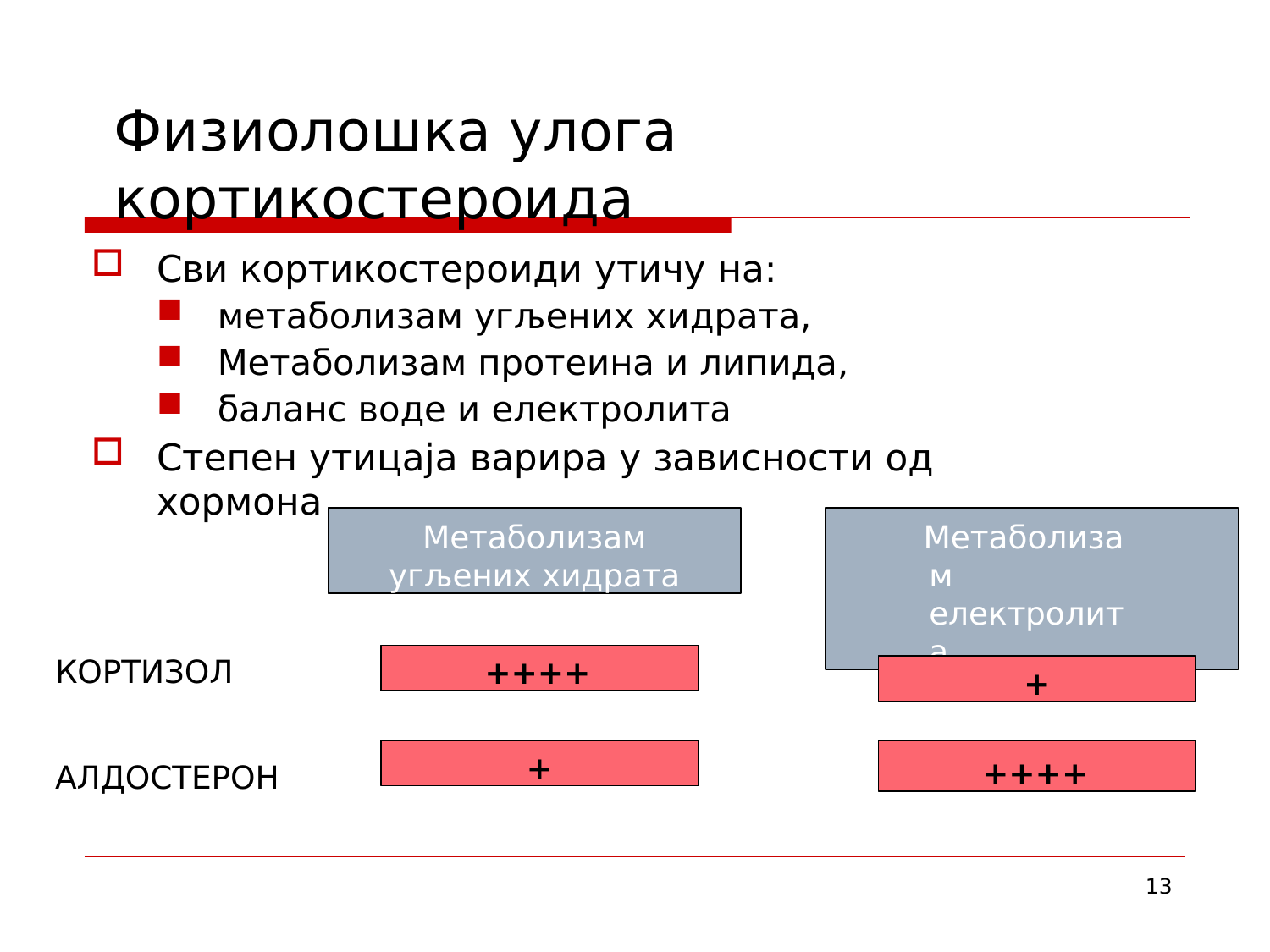

# Физиолошка улога кортикостероида
Сви кортикостероиди утичу на:
метаболизам угљених хидрата,
Метаболизам протеина и липида,
баланс воде и електролита
Степен утицаја варира у зависности од хормона
Метаболизам
угљених хидрата
Метаболизам  електролита
++++
КОРТИЗОЛ
+
+
++++
АЛДОСТЕРОН

13